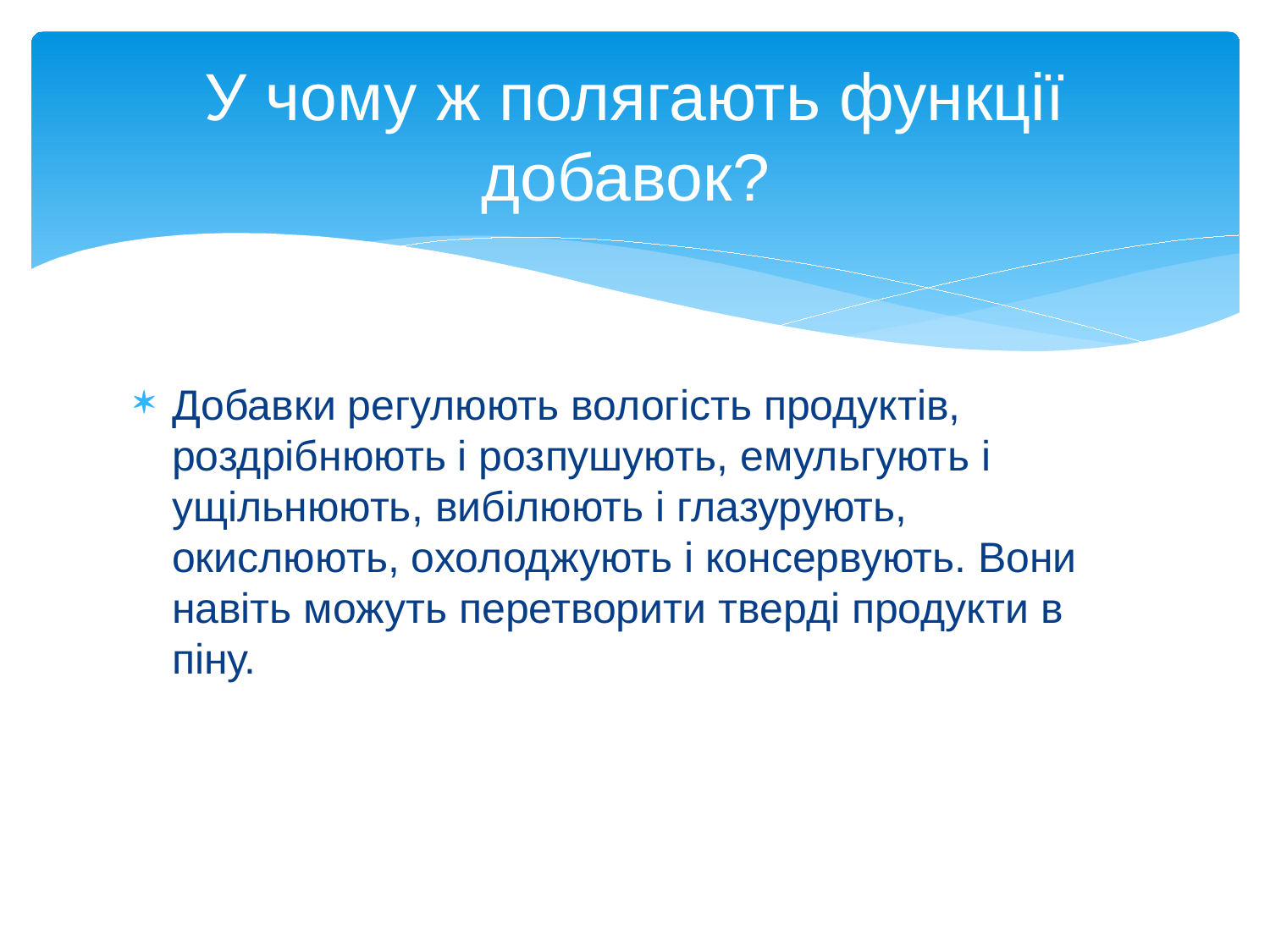

# У чому ж полягають функції добавок?
Добавки регулюють вологість продуктів, роздрібнюють і розпушують, емульгують і ущільнюють, вибілюють і глазурують, окислюють, охолоджують і консервують. Вони навіть можуть перетворити тверді продукти в піну.